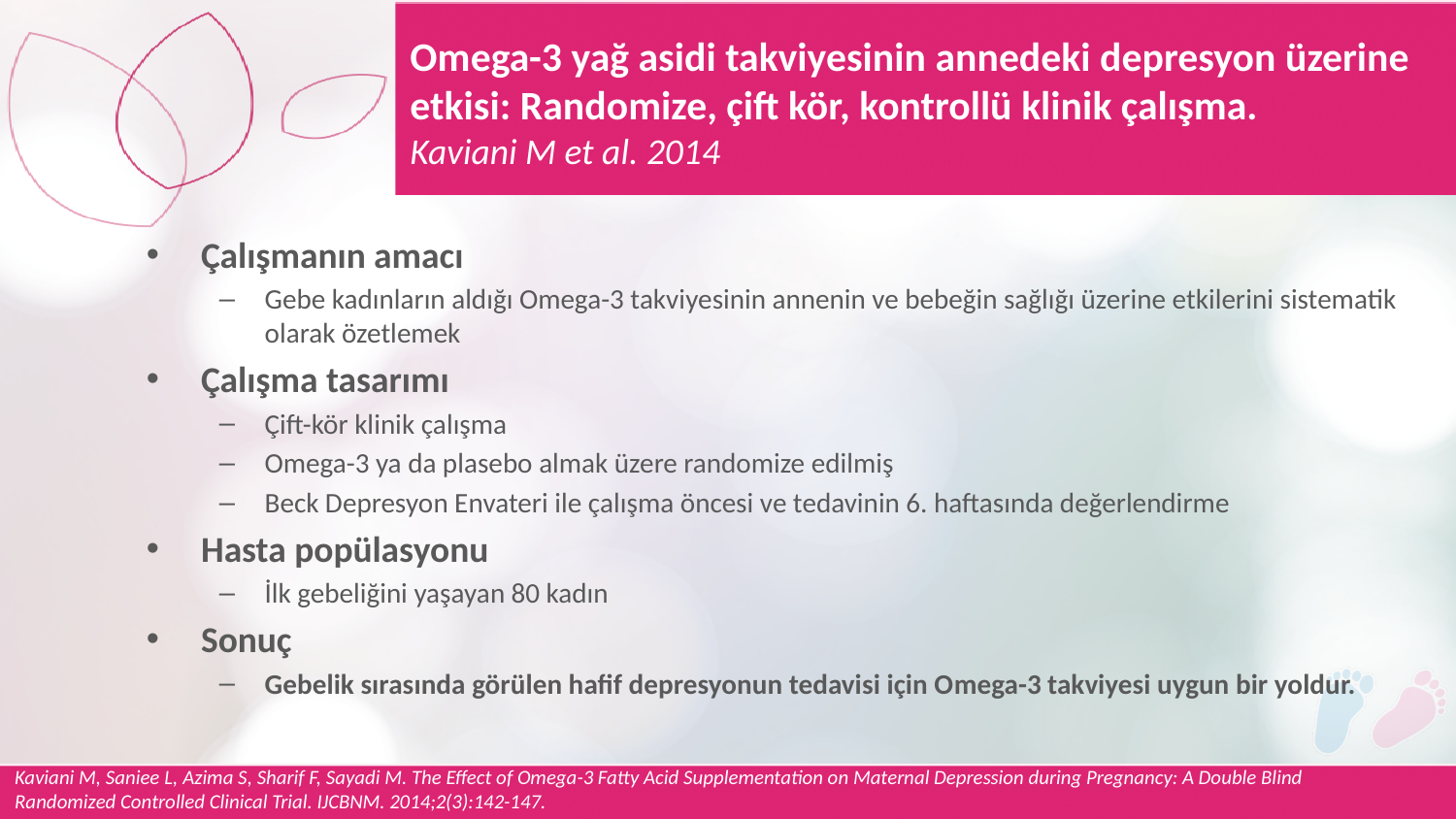

Omega-3 yağ asidi takviyesinin annedeki depresyon üzerine etkisi: Randomize, çift kör, kontrollü klinik çalışma.
Kaviani M et al. 2014
Çalışmanın amacı
Gebe kadınların aldığı Omega-3 takviyesinin annenin ve bebeğin sağlığı üzerine etkilerini sistematik olarak özetlemek
Çalışma tasarımı
Çift-kör klinik çalışma
Omega-3 ya da plasebo almak üzere randomize edilmiş
Beck Depresyon Envateri ile çalışma öncesi ve tedavinin 6. haftasında değerlendirme
Hasta popülasyonu
İlk gebeliğini yaşayan 80 kadın
Sonuç
Gebelik sırasında görülen hafif depresyonun tedavisi için Omega-3 takviyesi uygun bir yoldur.
Kaviani M, Saniee L, Azima S, Sharif F, Sayadi M. The Effect of Omega-3 Fatty Acid Supplementation on Maternal Depression during Pregnancy: A Double Blind Randomized Controlled Clinical Trial. IJCBNM. 2014;2(3):142-147.